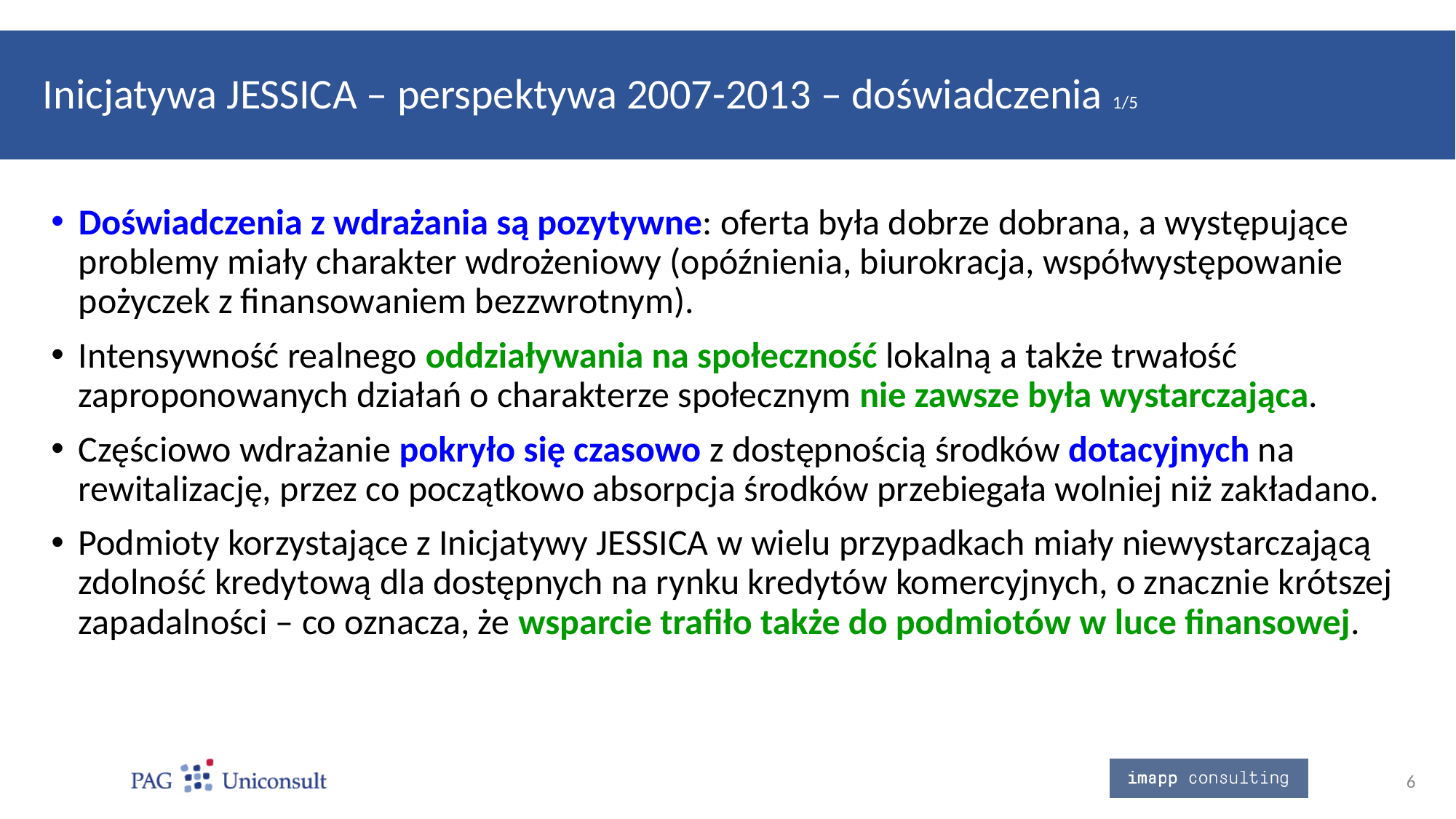

# Inicjatywa JESSICA – perspektywa 2007-2013 – doświadczenia 1/5
Doświadczenia z wdrażania są pozytywne: oferta była dobrze dobrana, a występujące problemy miały charakter wdrożeniowy (opóźnienia, biurokracja, współwystępowanie pożyczek z finansowaniem bezzwrotnym).
Intensywność realnego oddziaływania na społeczność lokalną a także trwałość zaproponowanych działań o charakterze społecznym nie zawsze była wystarczająca.
Częściowo wdrażanie pokryło się czasowo z dostępnością środków dotacyjnych na rewitalizację, przez co początkowo absorpcja środków przebiegała wolniej niż zakładano.
Podmioty korzystające z Inicjatywy JESSICA w wielu przypadkach miały niewystarczającą zdolność kredytową dla dostępnych na rynku kredytów komercyjnych, o znacznie krótszej zapadalności – co oznacza, że wsparcie trafiło także do podmiotów w luce finansowej.
6